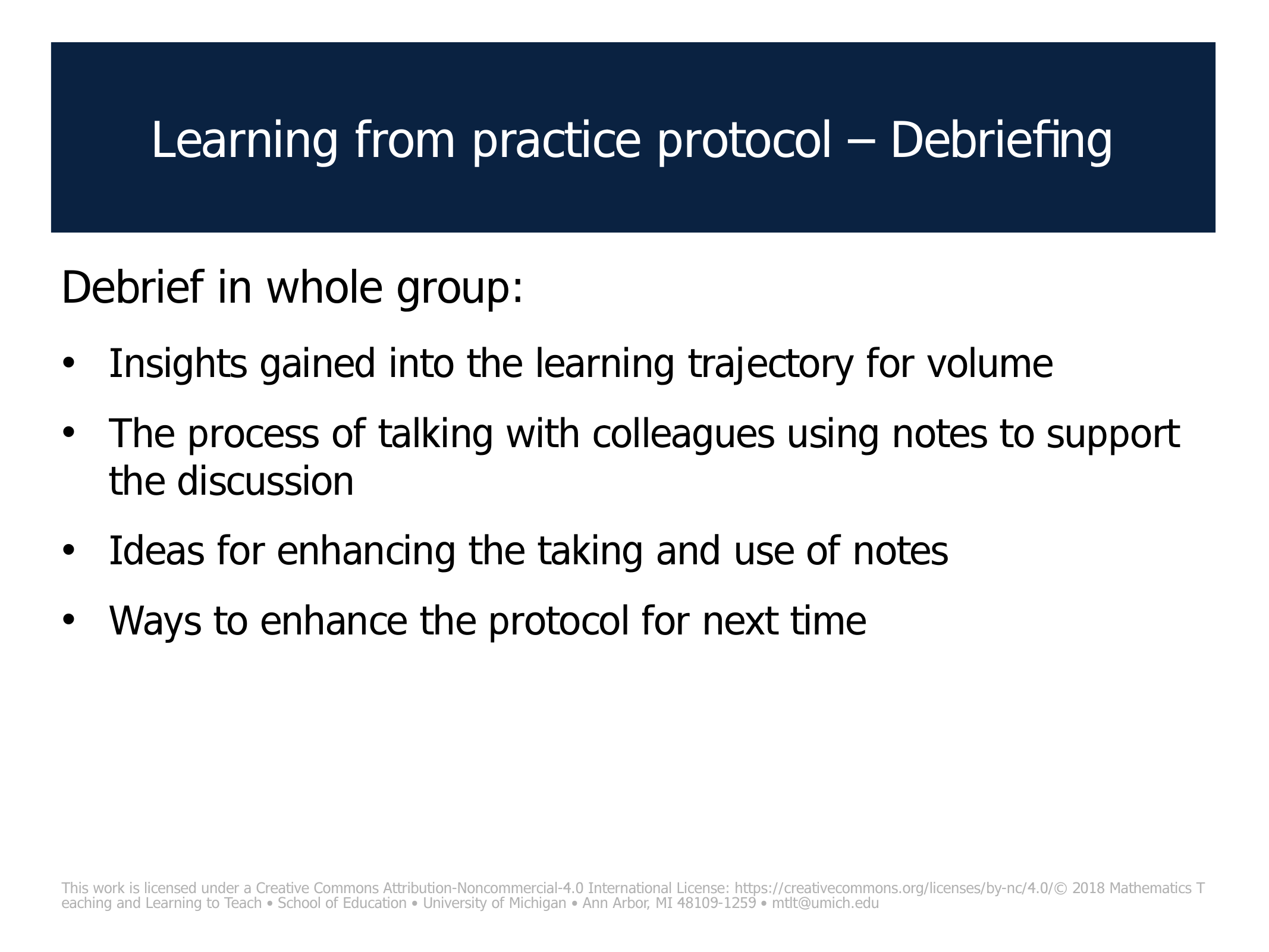

# Learning from practice protocol – Debriefing
Debrief in whole group:
Insights gained into the learning trajectory for volume
The process of talking with colleagues using notes to support the discussion
Ideas for enhancing the taking and use of notes
Ways to enhance the protocol for next time
This work is licensed under a Creative Commons Attribution-Noncommercial-4.0 International License: https://creativecommons.org/licenses/by-nc/4.0/
© 2018 Mathematics Teaching and Learning to Teach • School of Education • University of Michigan • Ann Arbor, MI 48109-1259 • mtlt@umich.edu